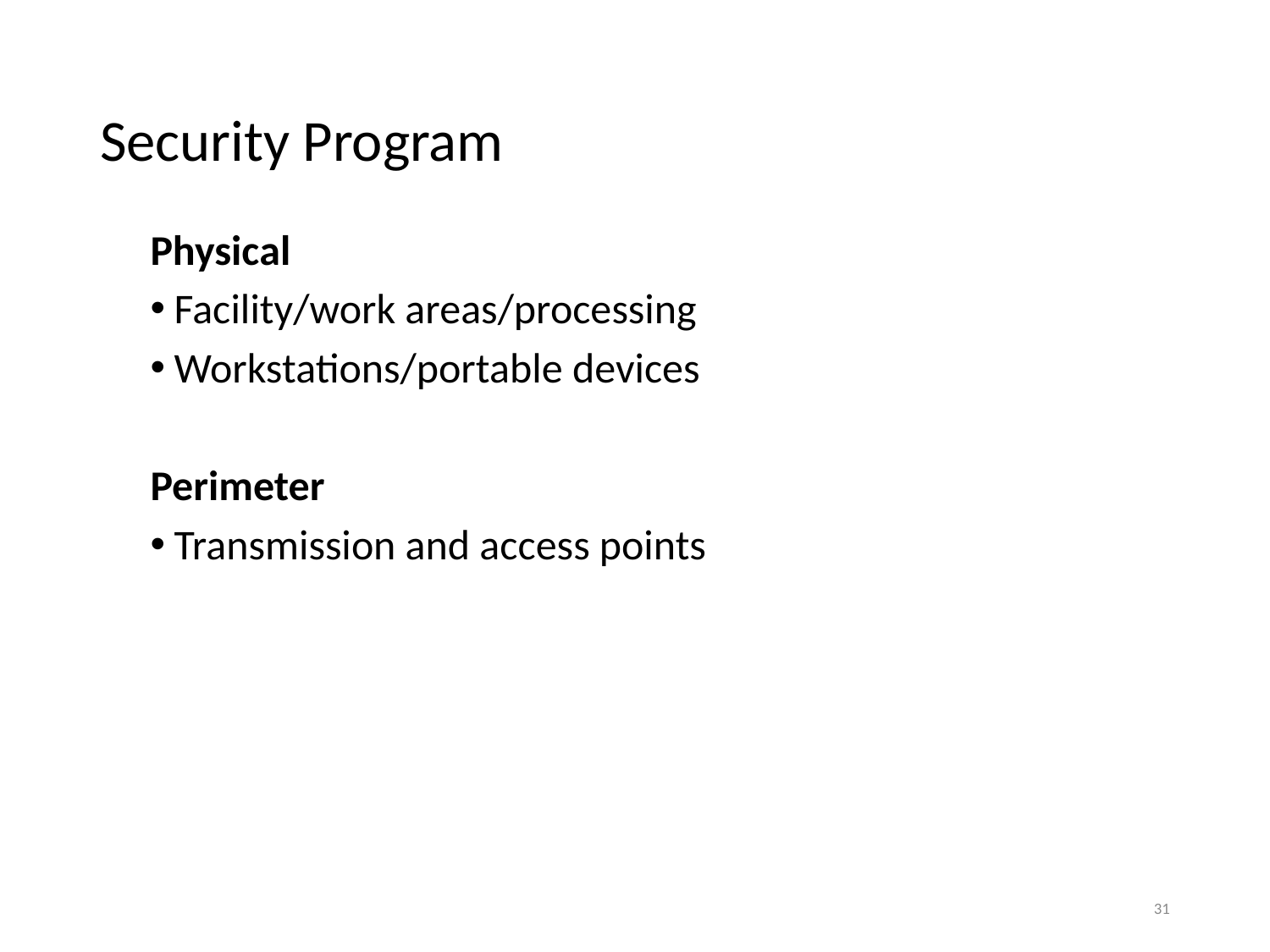

# Security Program
Physical
Facility/work areas/processing
Workstations/portable devices

Perimeter
Transmission and access points

31